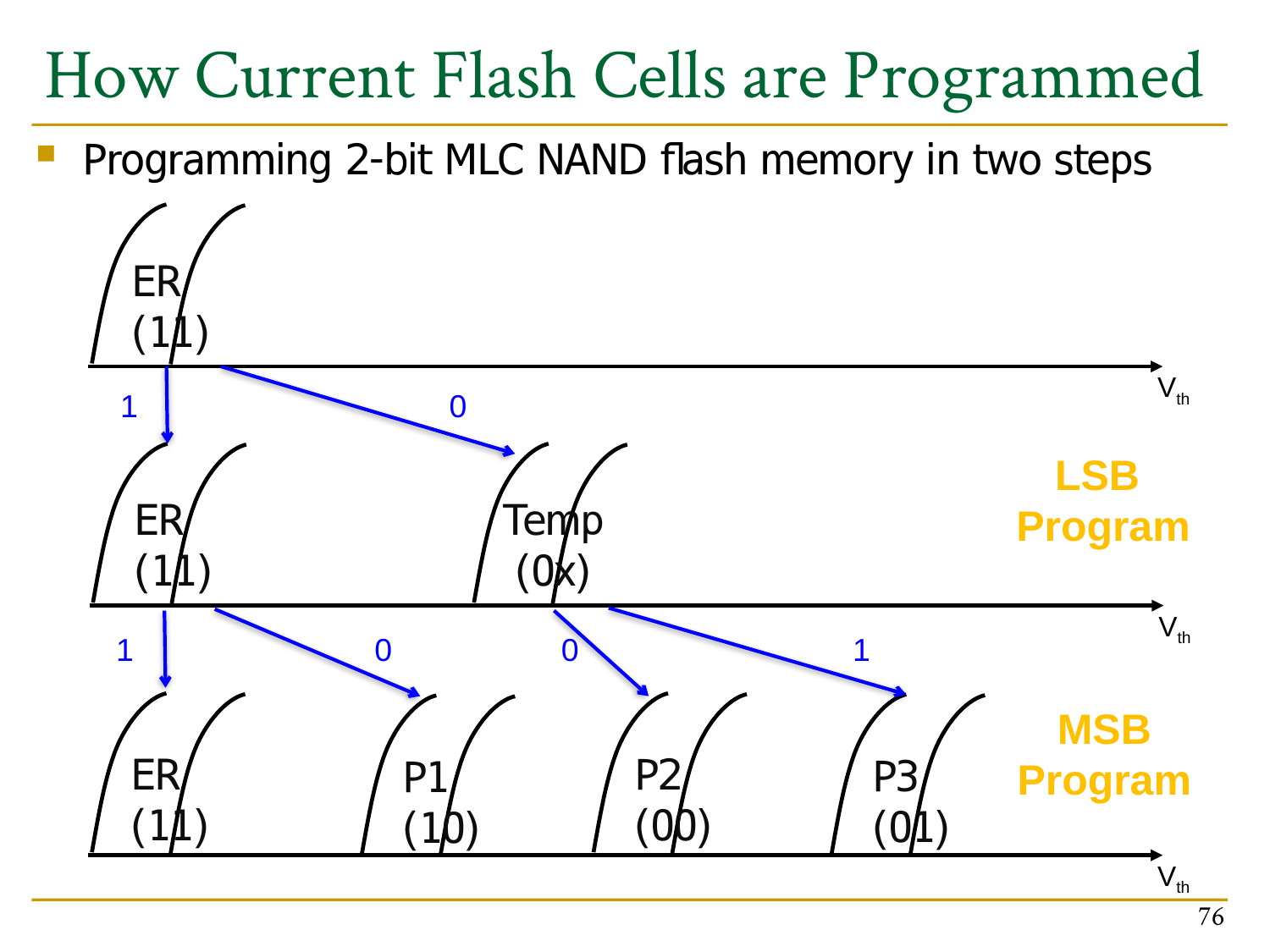

# How Current Flash Cells are Programmed
Programming 2-bit MLC NAND flash memory in two steps

ER
(11)
Vth
1
0
LSB
Program

ER
(11)

Temp
(0x)
Vth
1
0
1
0

ER
(11)

P2
(00)

P3
(01)

P1
(10)
MSB
Program
Vth
76